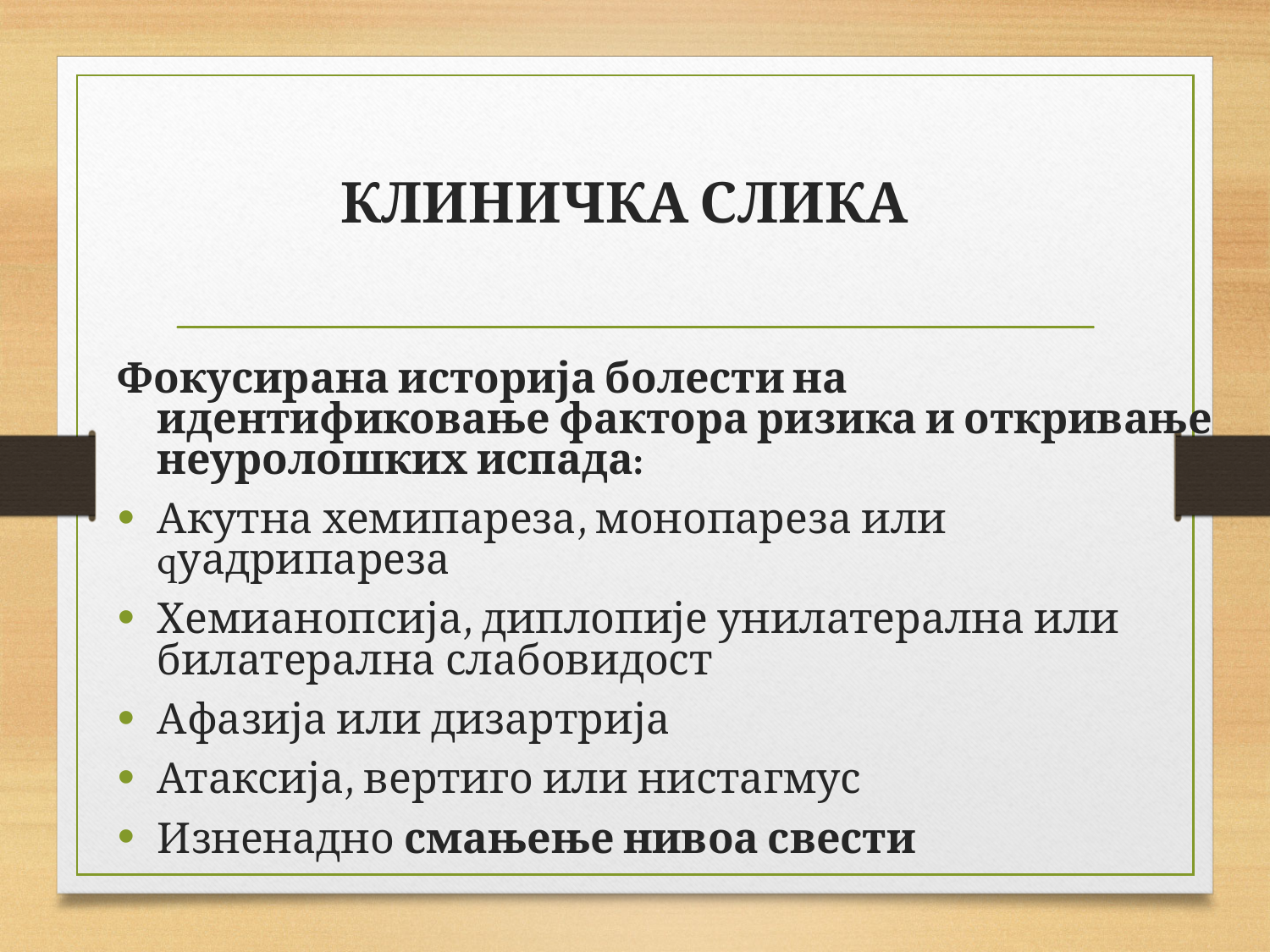

# КЛИНИЧКА СЛИКА
Фокусирана историја болести на идентификовање фактора ризика и откривање неуролошких испада:
Акутна хемипареза, монопареза или qуадрипареза
Хемианопсија, диплопије унилатерална или билатерална слабовидост
Афазија или дизартрија
Атаксија, вертиго или нистагмус
Изненадно смањење нивоа свести